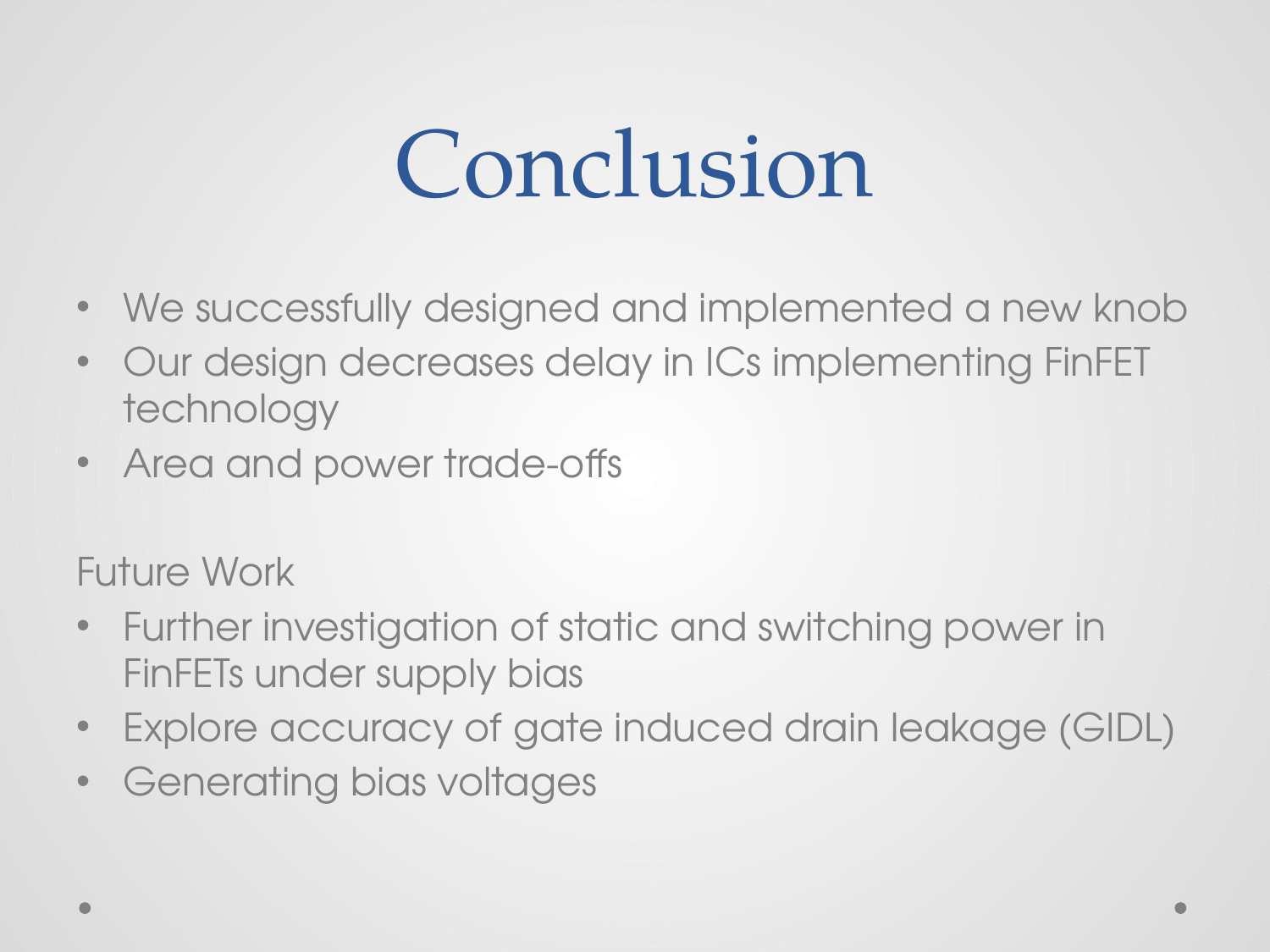

# Conclusion

We successfully designed and implemented a new knob
Our design decreases delay in ICs implementing FinFET technology
Area and power trade-offs

Future Work
Further investigation of static and switching power in FinFETs under supply bias
Explore accuracy of gate induced drain leakage (GIDL)
Generating bias voltages